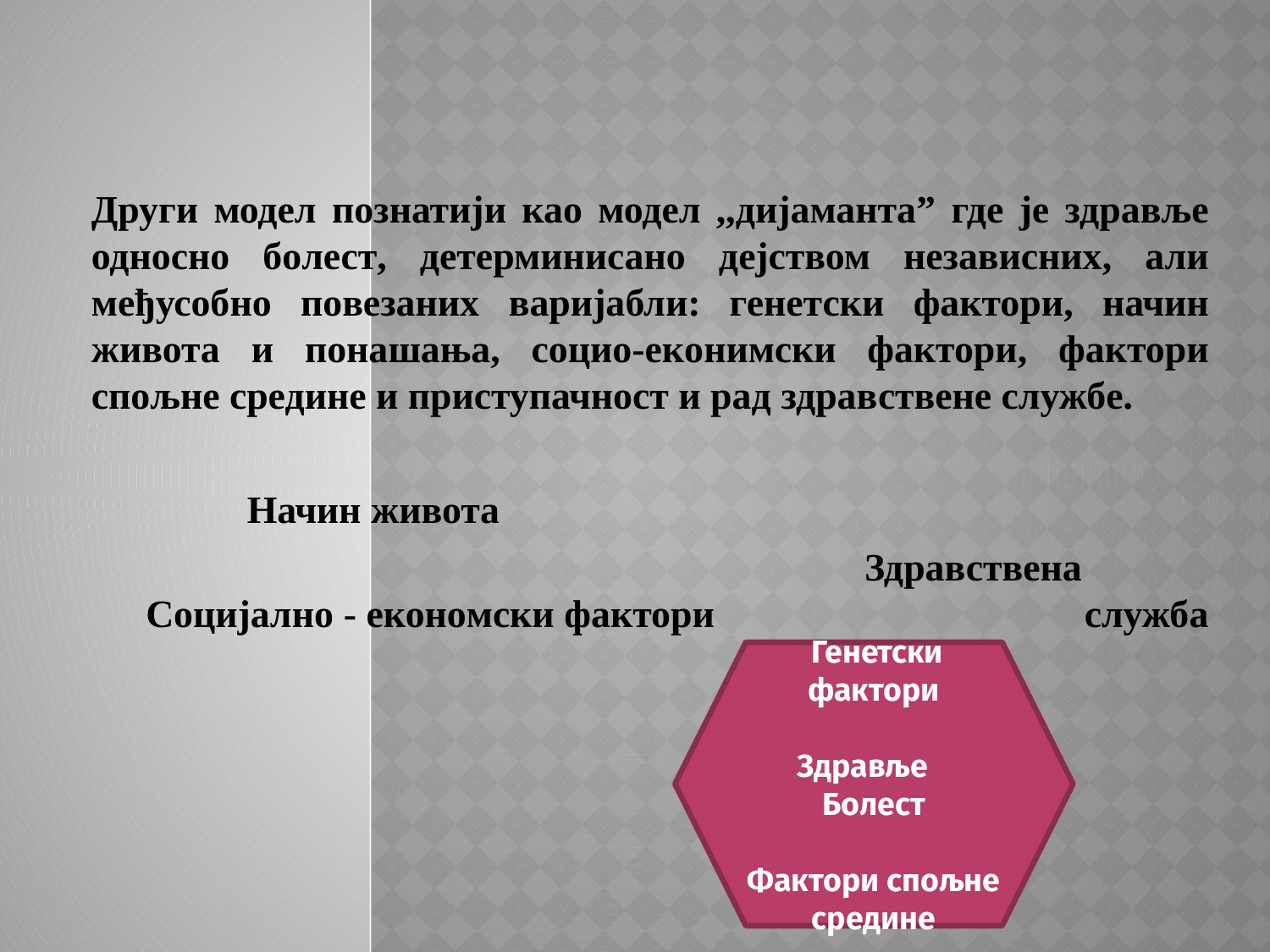

Други модел познатији као модел ,,дијамантa” где је здравље односнo бoлест, детeрминисано дејством независних, али међусобно пoвезаних варијaбли: генетски фактори, начин живота и понашaња, социо-екoнимски фактори, фактори спољне срединe и приступачност и рад здравствене службe.

                Начин живота
                                                                               Здравствена              Социјално - еконoмски фактори                                      служба

 Генетски фактори

Здравље    Болест

Фактори спољне средине